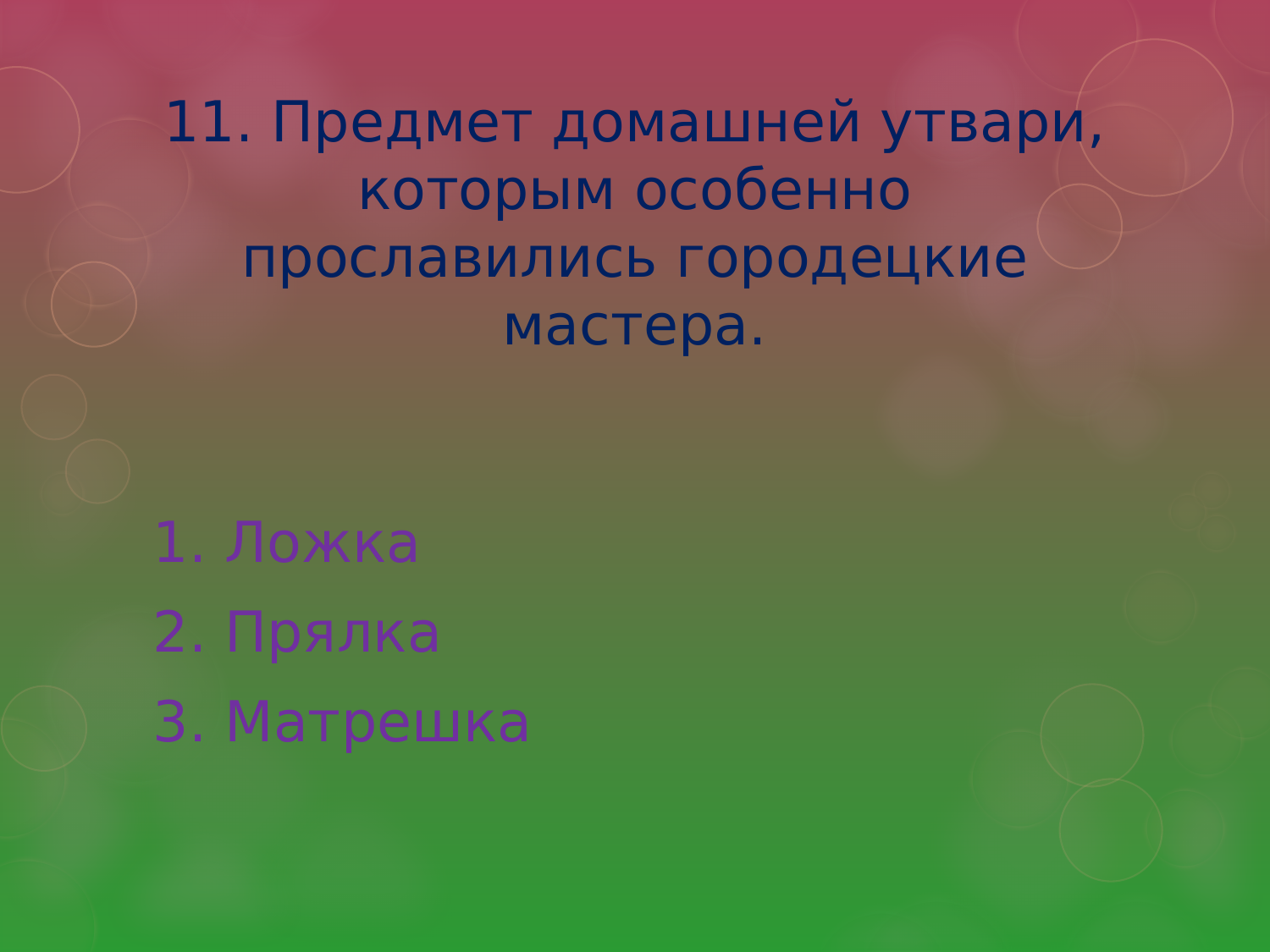

# 11. Предмет домашней утвари, которым особенно прославились городецкие мастера.
1. Ложка
2. Прялка
3. Матрешка